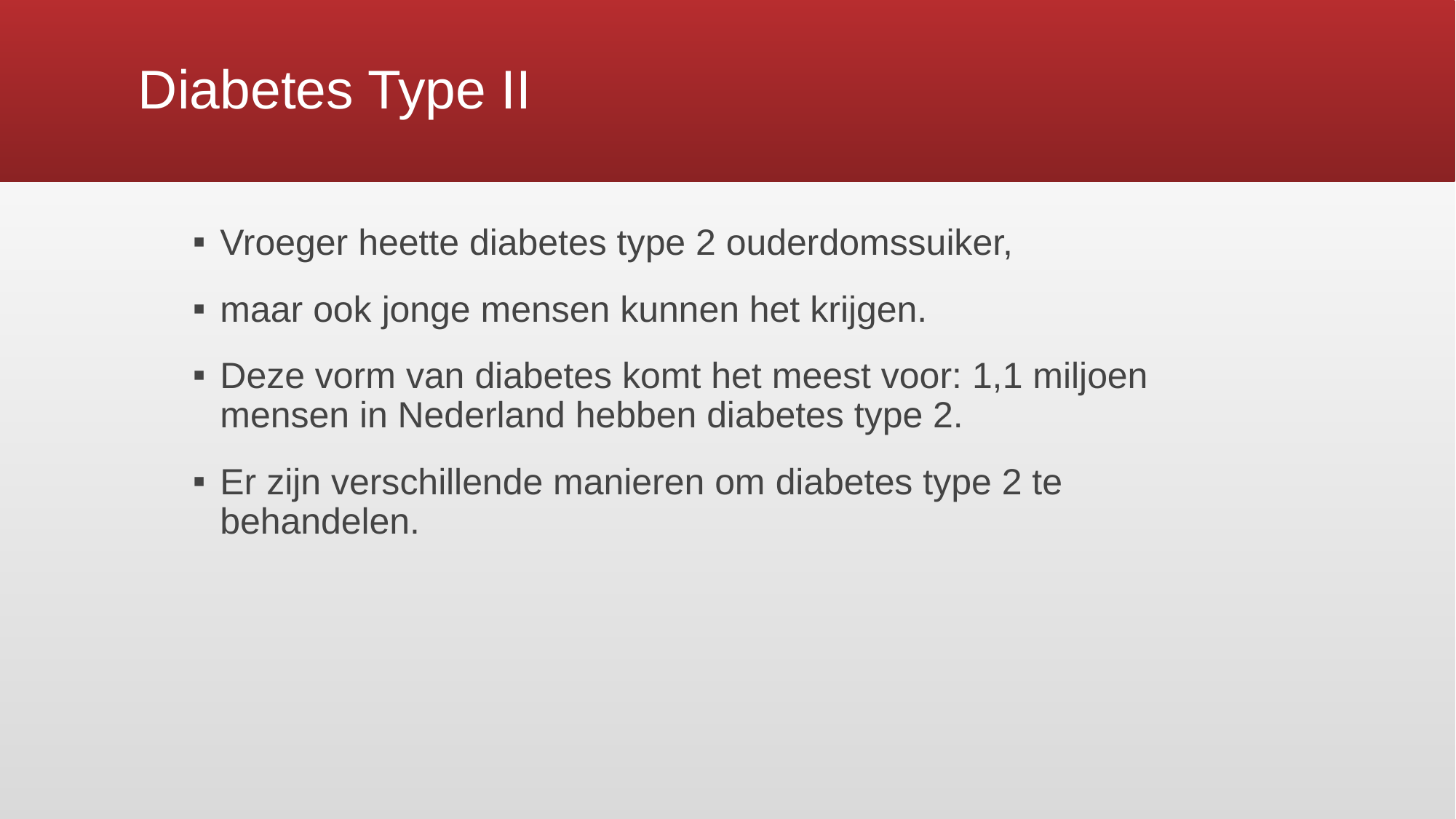

# Diabetes Type II
Vroeger heette diabetes type 2 ouderdomssuiker,
maar ook jonge mensen kunnen het krijgen.
Deze vorm van diabetes komt het meest voor: 1,1 miljoen mensen in Nederland hebben diabetes type 2.
Er zijn verschillende manieren om diabetes type 2 te behandelen.